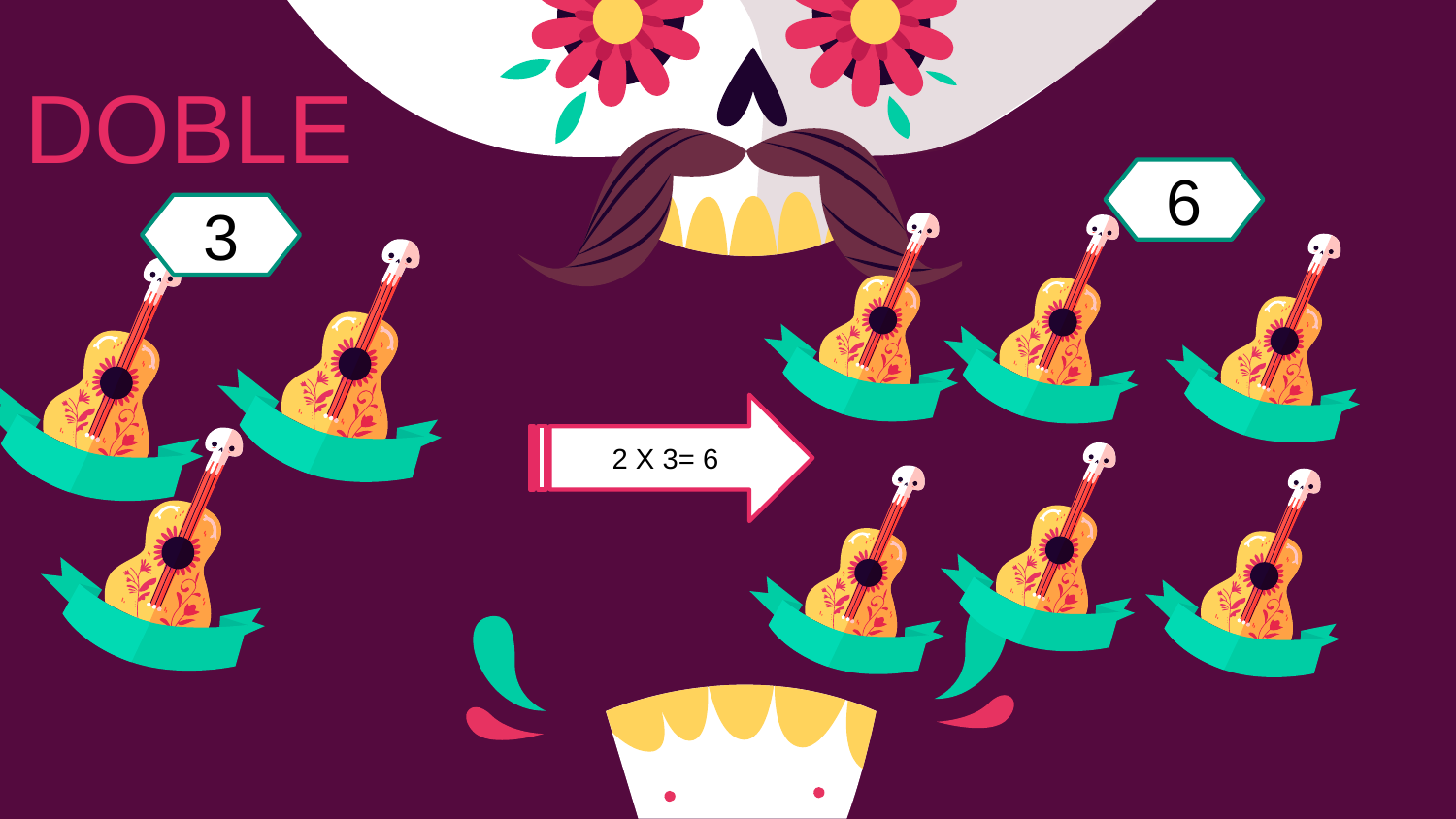

# DOBLE
6
3

2 X 3= 6